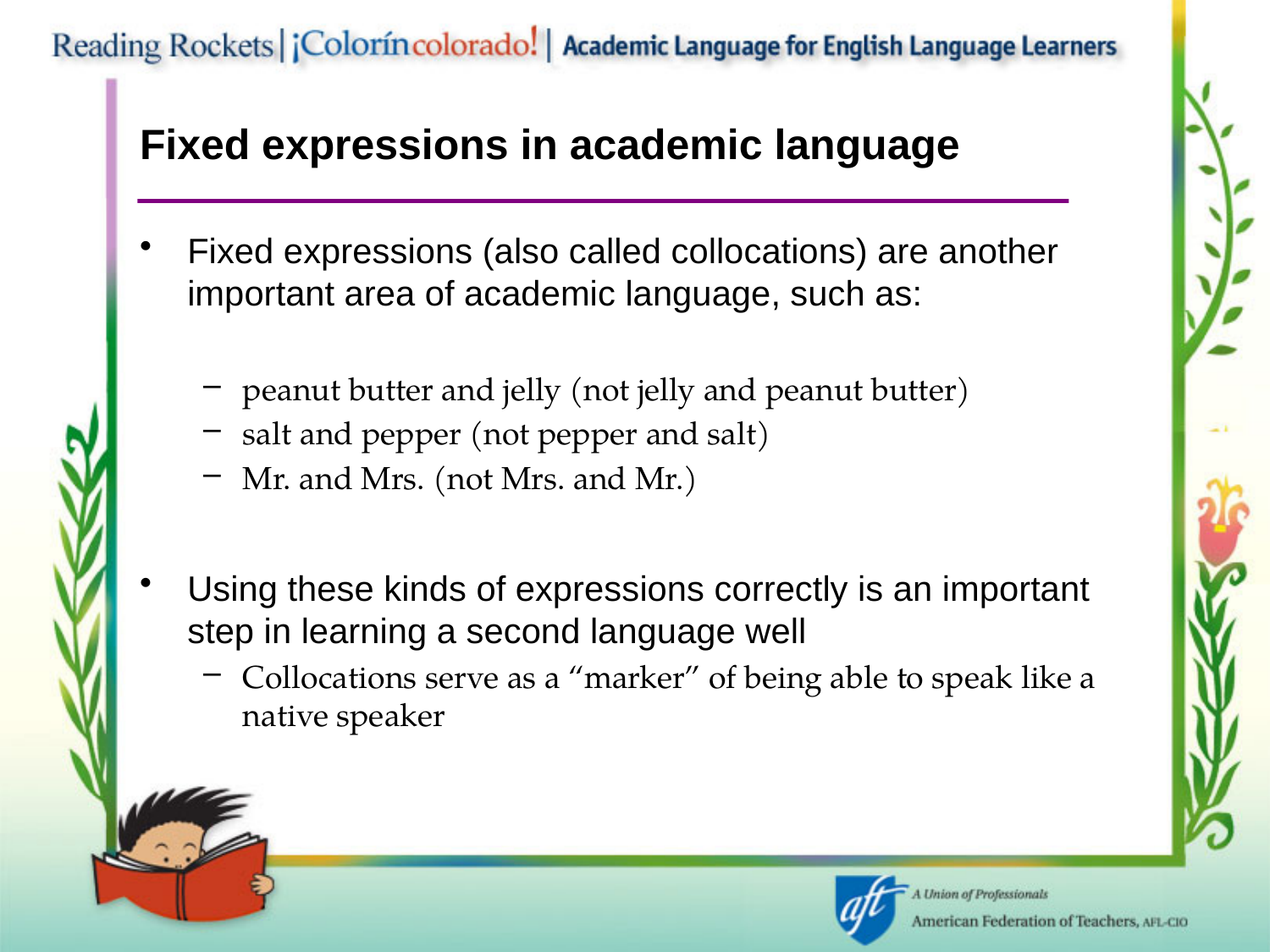

# Fixed expressions in academic language
Fixed expressions (also called collocations) are another important area of academic language, such as:

peanut butter and jelly (not jelly and peanut butter)
salt and pepper (not pepper and salt)
Mr. and Mrs. (not Mrs. and Mr.)

Using these kinds of expressions correctly is an important step in learning a second language well
Collocations serve as a “marker” of being able to speak like a native speaker